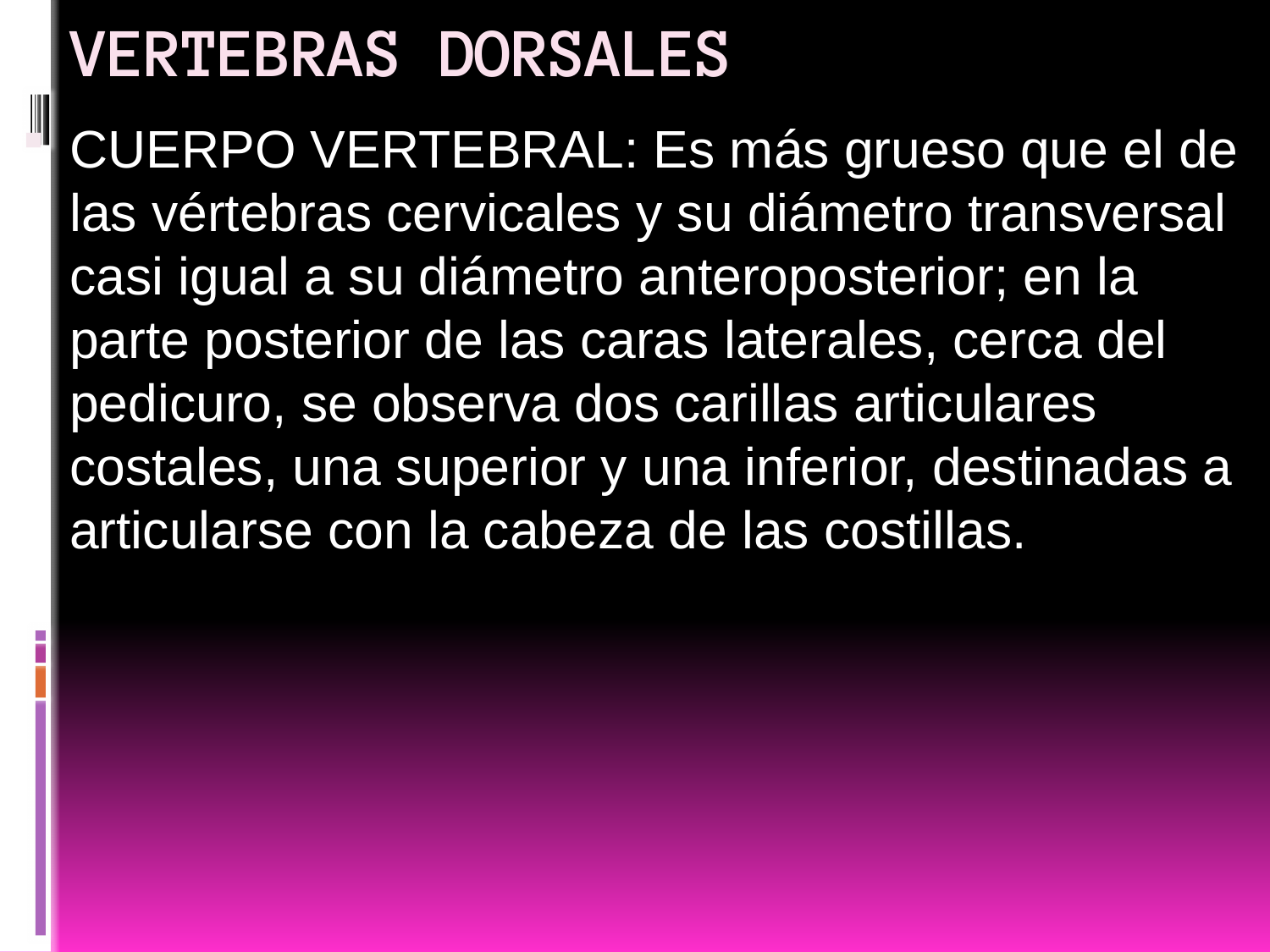

# VERTEBRAS DORSALES
CUERPO VERTEBRAL: Es más grueso que el de las vértebras cervicales y su diámetro transversal casi igual a su diámetro anteroposterior; en la parte posterior de las caras laterales, cerca del pedicuro, se observa dos carillas articulares costales, una superior y una inferior, destinadas a articularse con la cabeza de las costillas.